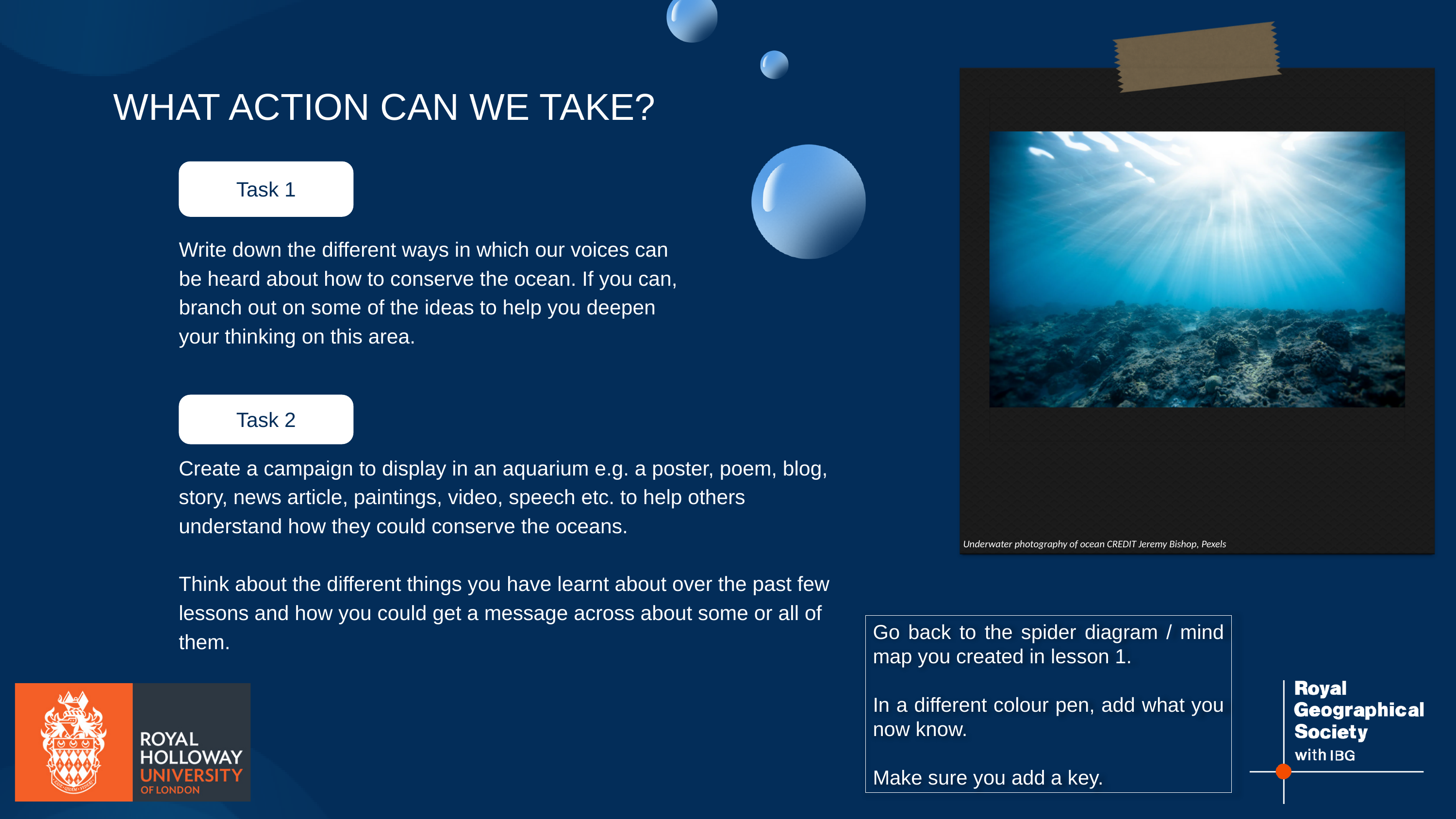

WHAT ACTION CAN WE TAKE?

Task 1
Write down the different ways in which our voices can be heard about how to conserve the ocean. If you can, branch out on some of the ideas to help you deepen your thinking on this area.

Task 2
Create a campaign to display in an aquarium e.g. a poster, poem, blog, story, news article, paintings, video, speech etc. to help others understand how they could conserve the oceans.

Think about the different things you have learnt about over the past few lessons and how you could get a message across about some or all of them.
Underwater photography of ocean CREDIT Jeremy Bishop, Pexels
Go back to the spider diagram / mind map you created in lesson 1.

In a different colour pen, add what you now know.

Make sure you add a key.